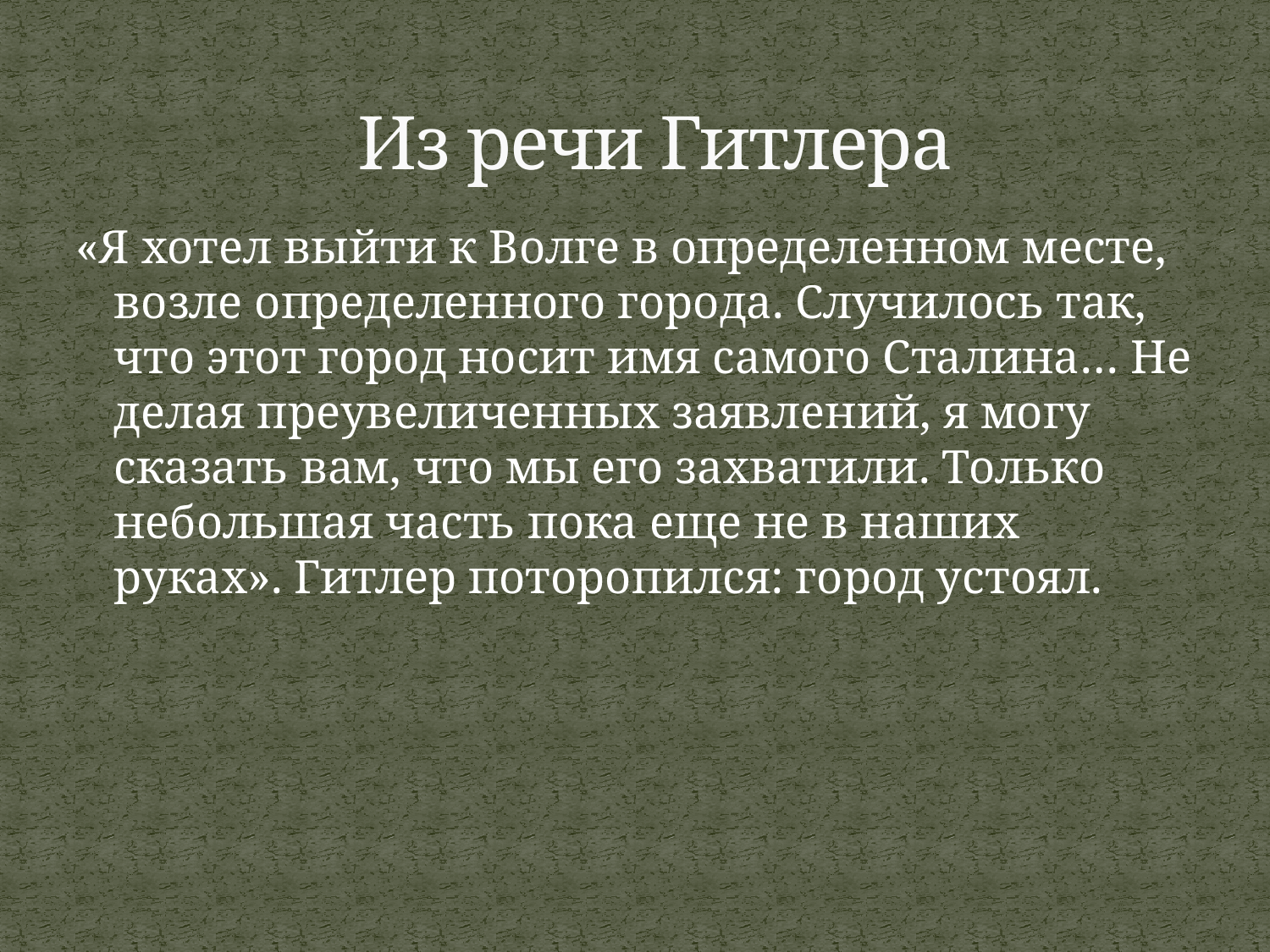

# Из речи Гитлера
«Я хотел выйти к Волге в определенном месте, возле определенного города. Случилось так, что этот город носит имя самого Сталина… Не делая преувеличенных заявлений, я могу сказать вам, что мы его захватили. Только небольшая часть пока еще не в наших руках». Гитлер поторопился: город устоял.